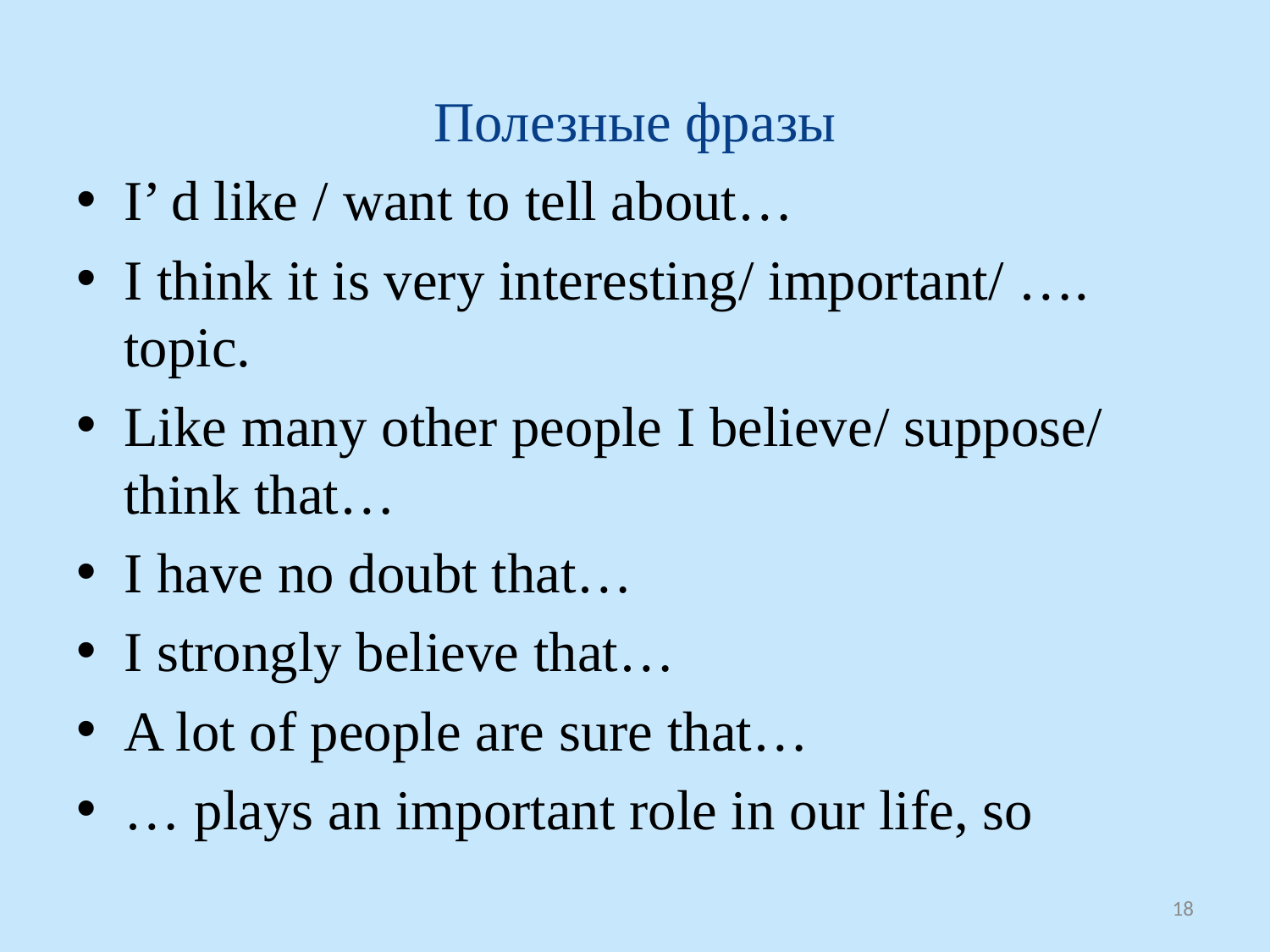

Полезные фразы
I’ d like / want to tell about…
I think it is very interesting/ important/ …. topic.
Like many other people I believe/ suppose/ think that…
I have no doubt that…
I strongly believe that…
A lot of people are sure that…
… plays an important role in our life, so

#
18